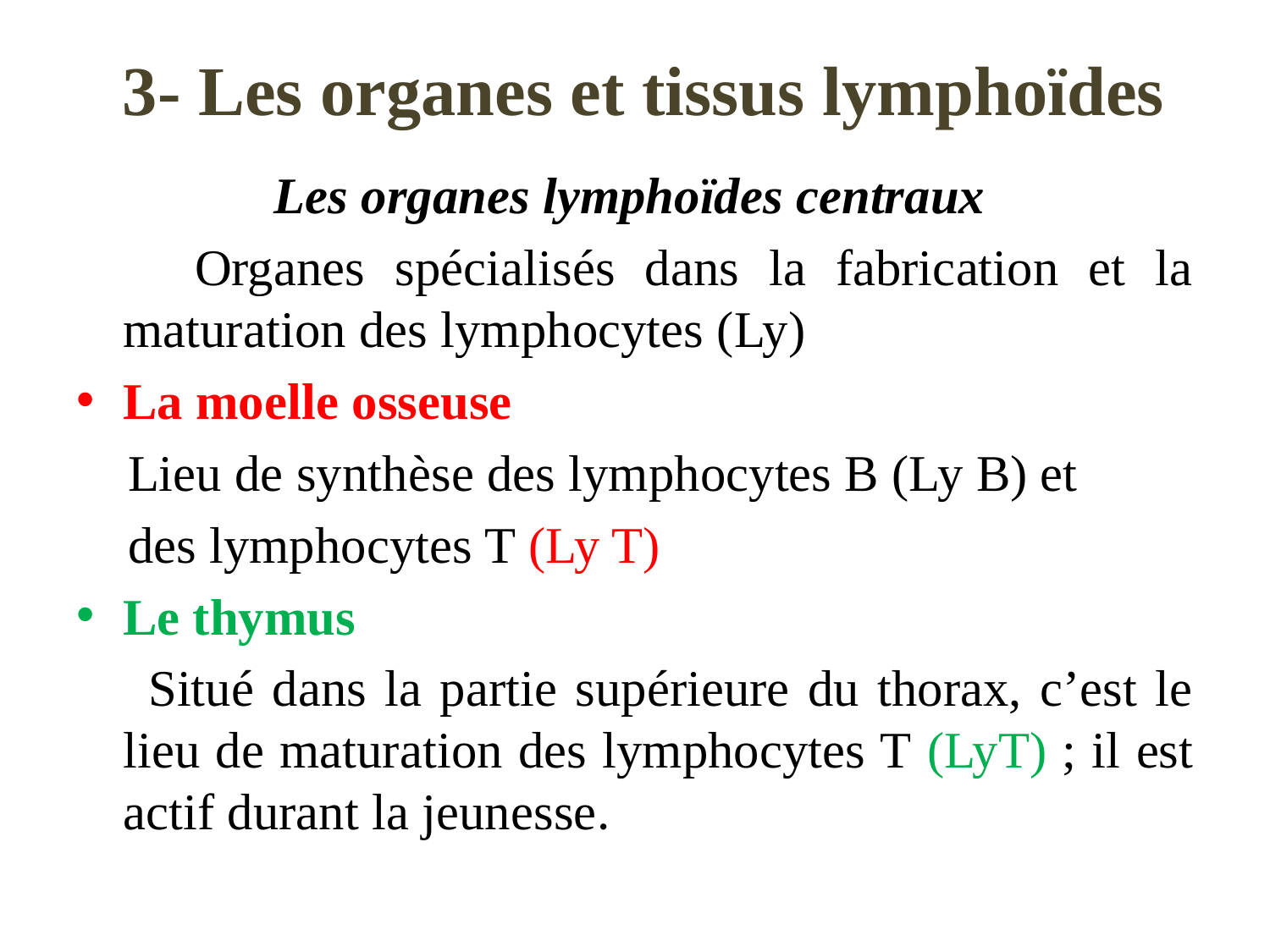

# 3- Les organes et tissus lymphoïdes
                 Les organes lymphoïdes centraux
    Organes spécialisés dans la fabrication et la maturation des lymphocytes (Ly)
La moelle osseuse
    Lieu de synthèse des lymphocytes B (Ly B) et
    des lymphocytes T (Ly T)
Le thymus
    Situé dans la partie supérieure du thorax, c’est le lieu de maturation des lymphocytes T (LyT) ; il est actif durant la jeunesse.